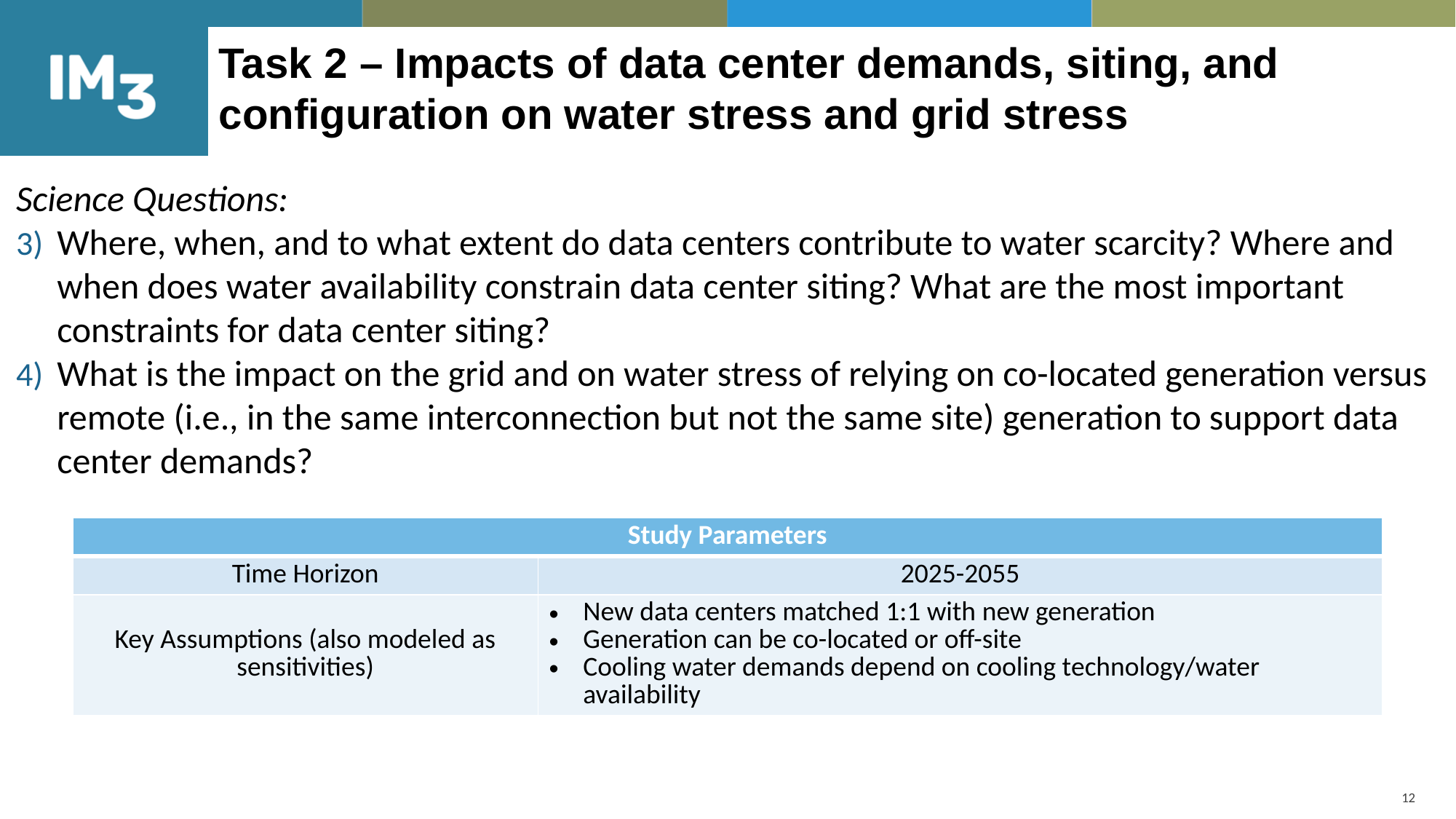

# Task 2 – Impacts of data center demands, siting, and configuration on water stress and grid stress
Science Questions:
Where, when, and to what extent do data centers contribute to water scarcity? Where and when does water availability constrain data center siting? What are the most important constraints for data center siting?
What is the impact on the grid and on water stress of relying on co-located generation versus remote (i.e., in the same interconnection but not the same site) generation to support data center demands?
| Study Parameters |  |
| --- | --- |
| Time Horizon | 2025-2055 |
| Key Assumptions (also modeled as sensitivities) | New data centers matched 1:1 with new generation Generation can be co-located or off-site Cooling water demands depend on cooling technology/water availability |
12